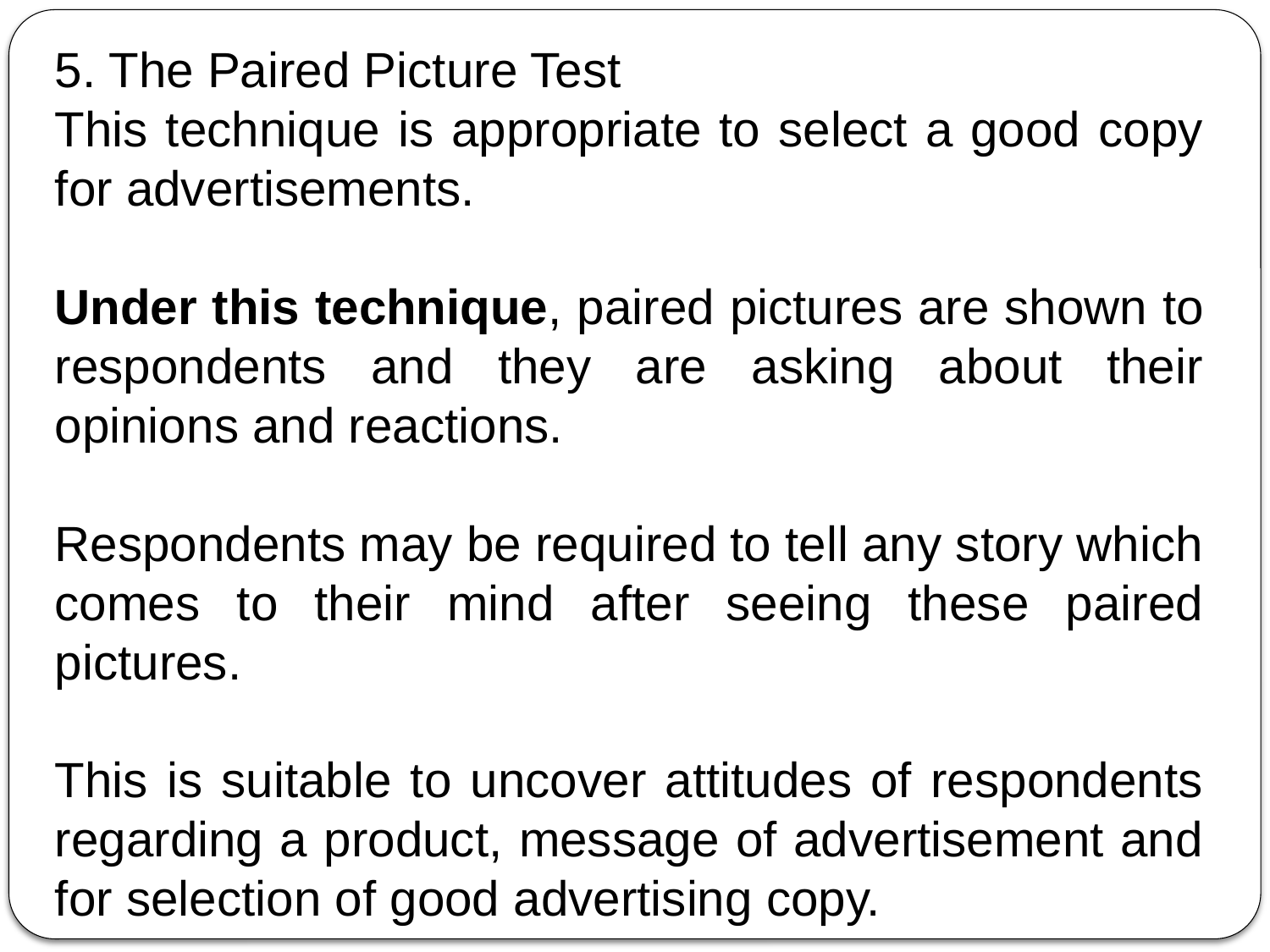

5. The Paired Picture Test
This technique is appropriate to select a good copy for advertisements.

Under this technique, paired pictures are shown to respondents and they are asking about their opinions and reactions.

Respondents may be required to tell any story which comes to their mind after seeing these paired pictures.

This is suitable to uncover attitudes of respondents regarding a product, message of advertisement and for selection of good advertising copy.